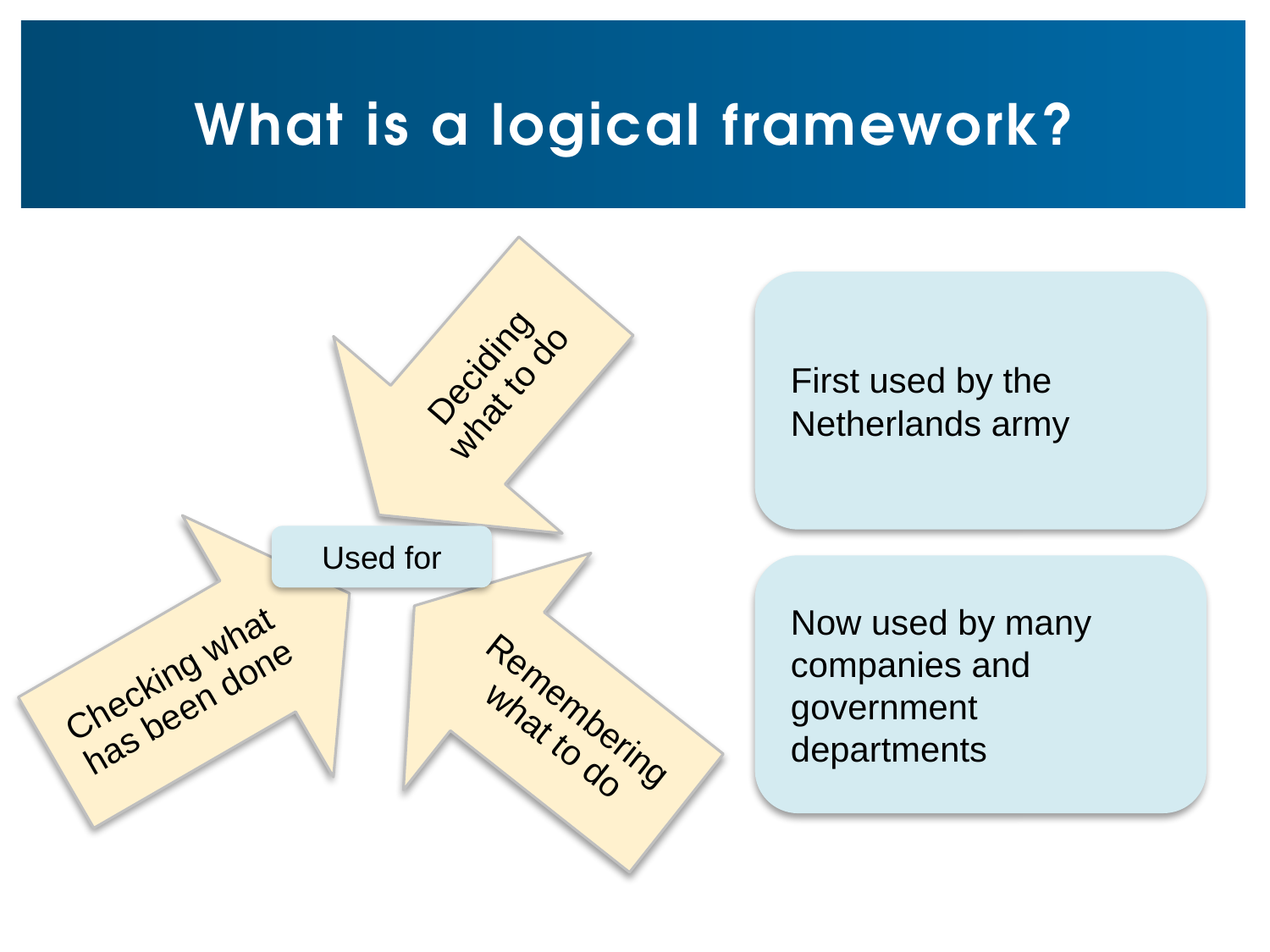

# What is a logical framework?
Deciding what to do
Remembering what to do
Checking what has been done
First used by the Netherlands army
Now used by many companies and government departments
Used for